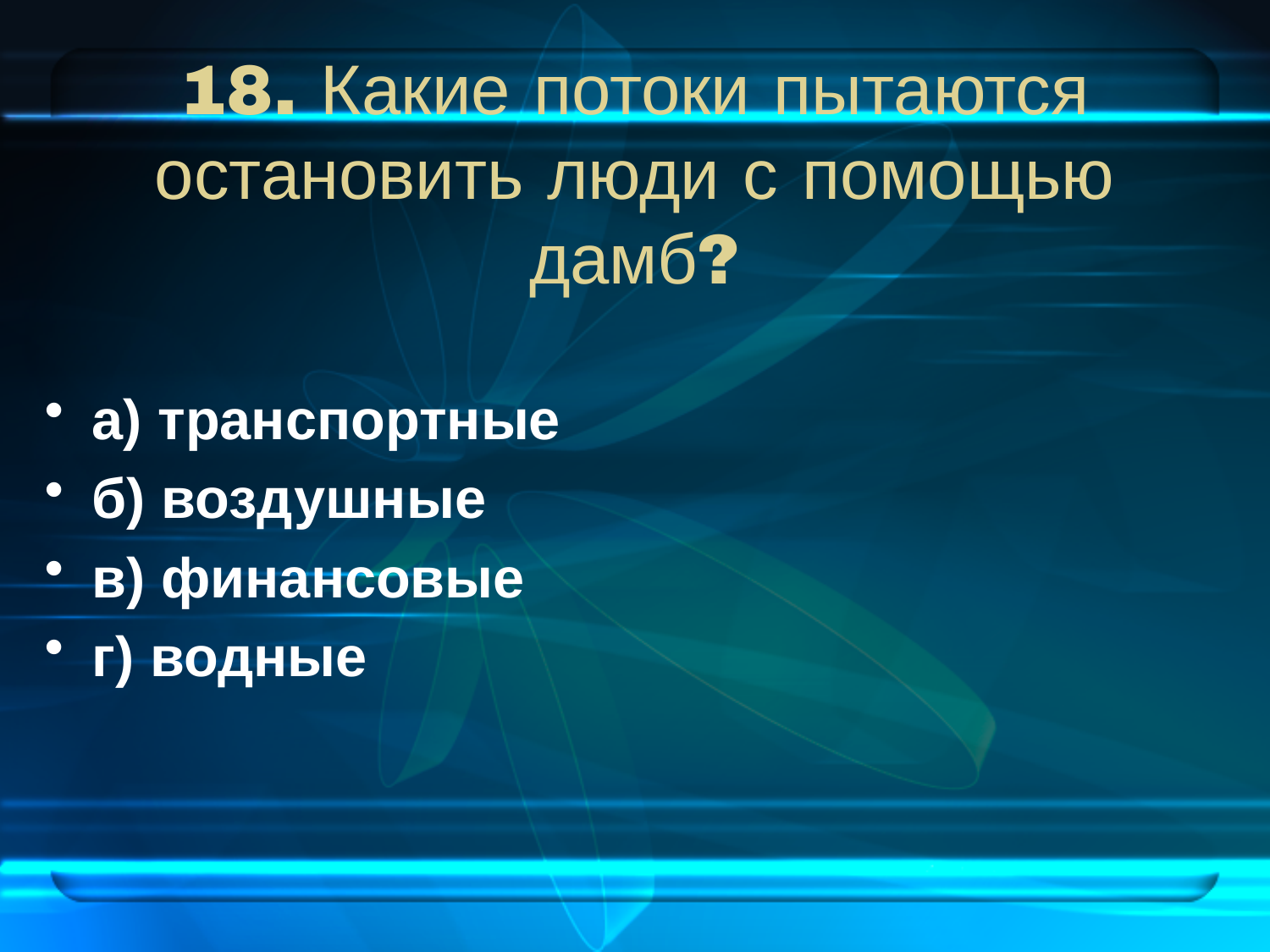

# 18. Какие потоки пытаются остановить люди с помощью дамб?
а) транспортные
б) воздушные
в) финансовые
г) водные